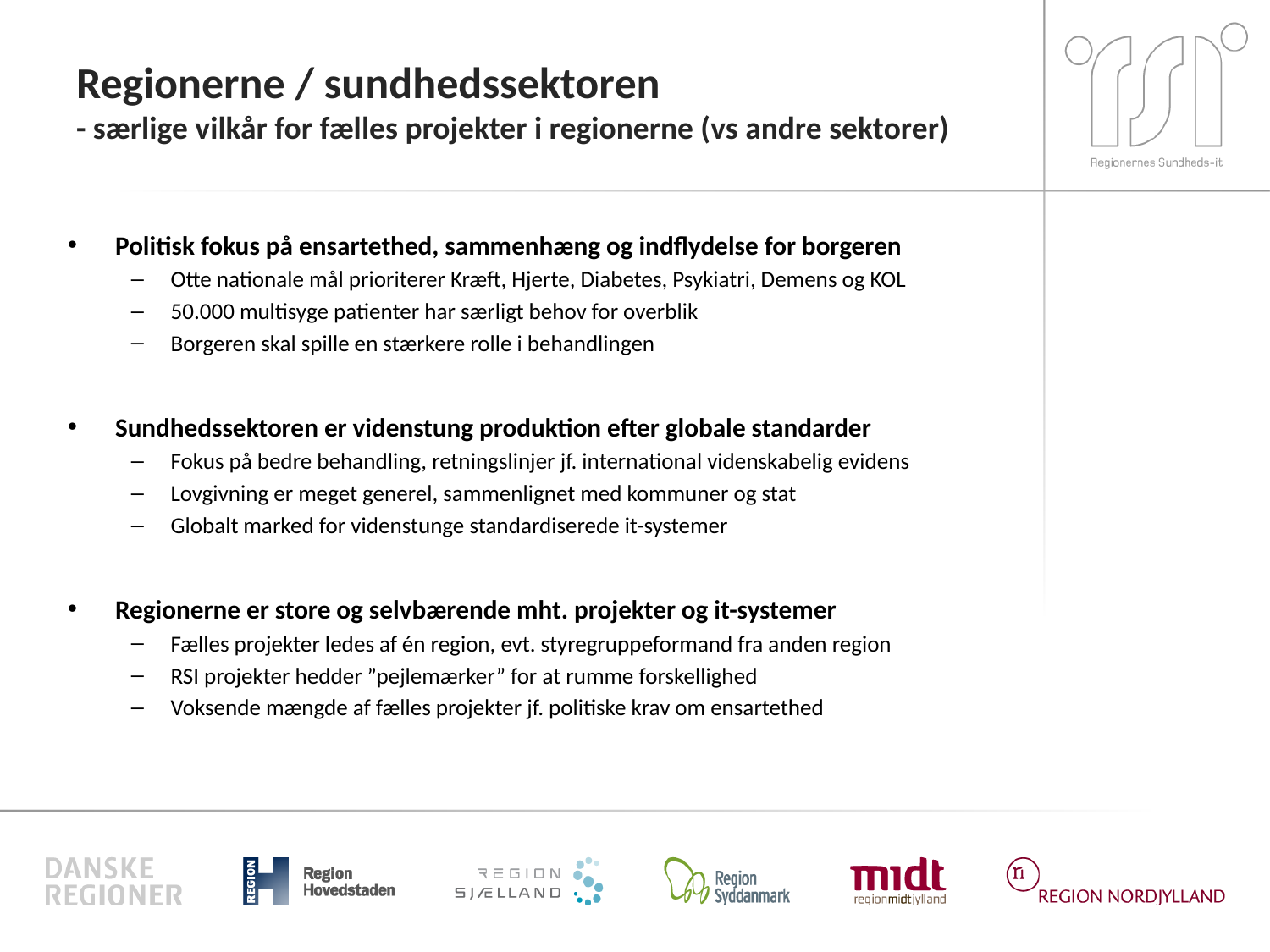

# Regionerne / sundhedssektoren - særlige vilkår for fælles projekter i regionerne (vs andre sektorer)
Politisk fokus på ensartethed, sammenhæng og indflydelse for borgeren
Otte nationale mål prioriterer Kræft, Hjerte, Diabetes, Psykiatri, Demens og KOL
50.000 multisyge patienter har særligt behov for overblik
Borgeren skal spille en stærkere rolle i behandlingen

Sundhedssektoren er videnstung produktion efter globale standarder
Fokus på bedre behandling, retningslinjer jf. international videnskabelig evidens
Lovgivning er meget generel, sammenlignet med kommuner og stat
Globalt marked for videnstunge standardiserede it-systemer

Regionerne er store og selvbærende mht. projekter og it-systemer
Fælles projekter ledes af én region, evt. styregruppeformand fra anden region
RSI projekter hedder ”pejlemærker” for at rumme forskellighed
Voksende mængde af fælles projekter jf. politiske krav om ensartethed